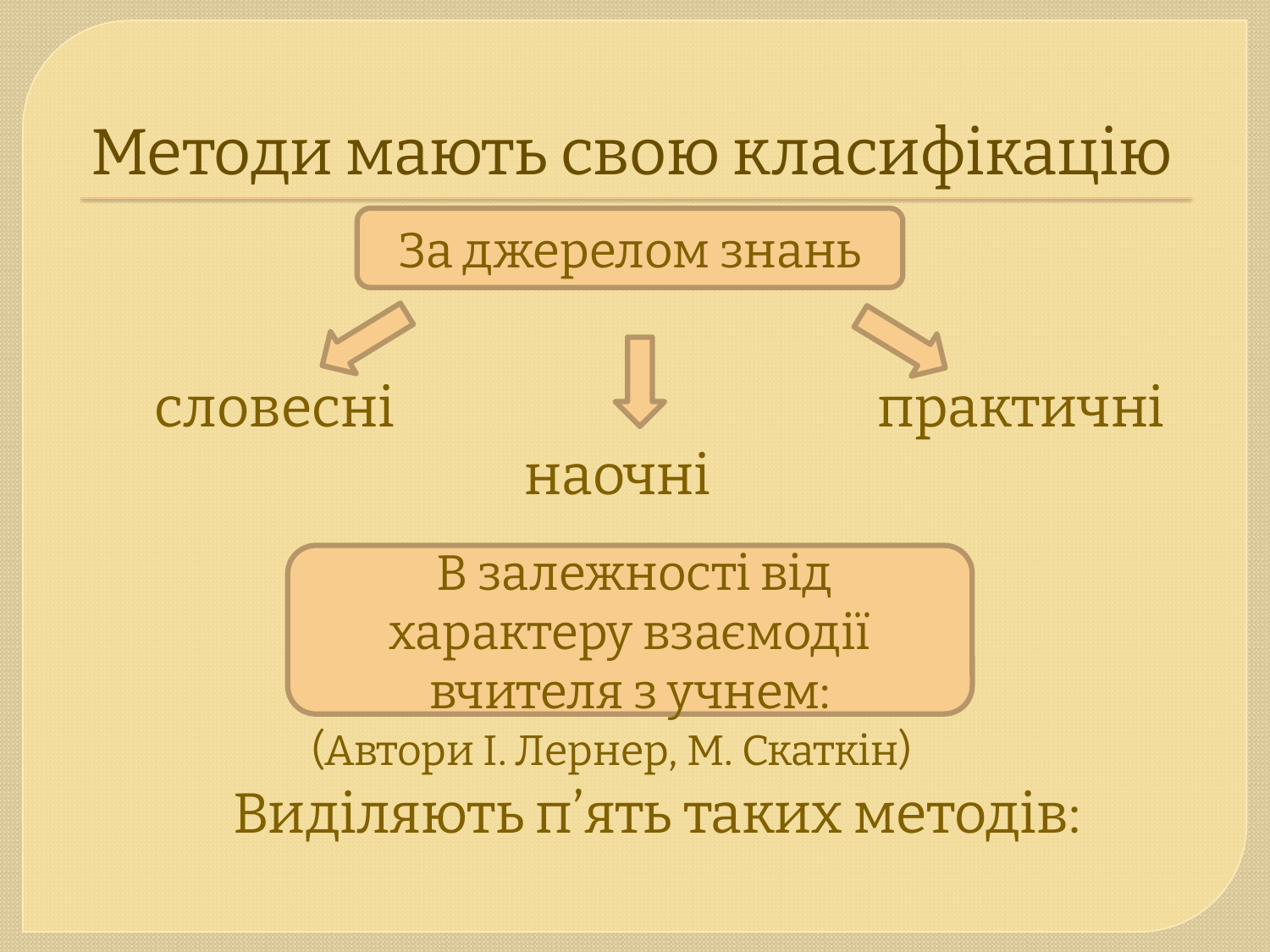

# Методи мають свою класифікацію
За джерелом знань

       словесні                                           практичні
                                        наочні

                     (Автори І. Лернер, М. Скаткін)
              Виділяють п’ять таких методів:

 В залежності від характеру взаємодії вчителя з учнем: